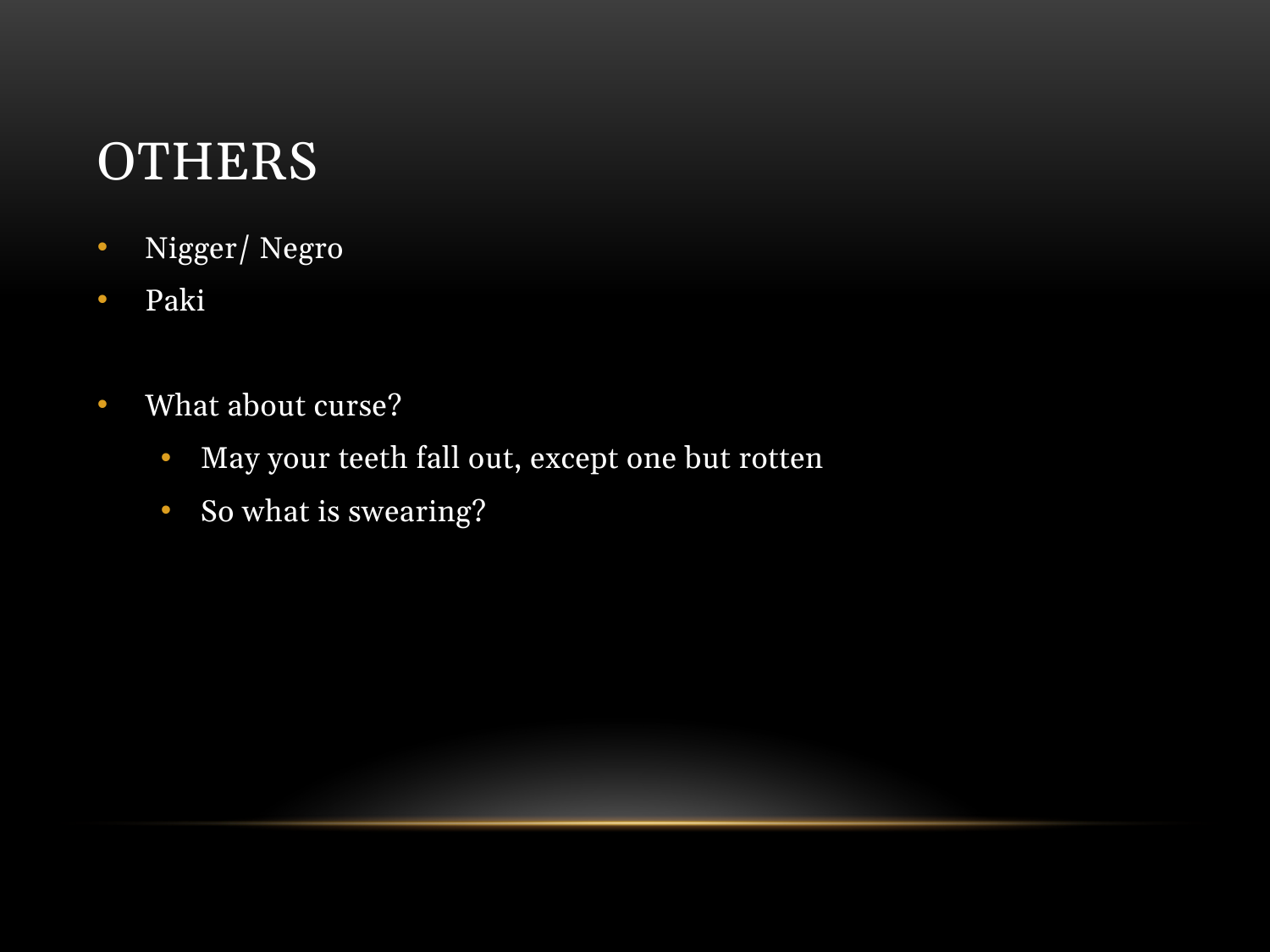

# Others
Nigger/ Negro
Paki

What about curse?
May your teeth fall out, except one but rotten
So what is swearing?